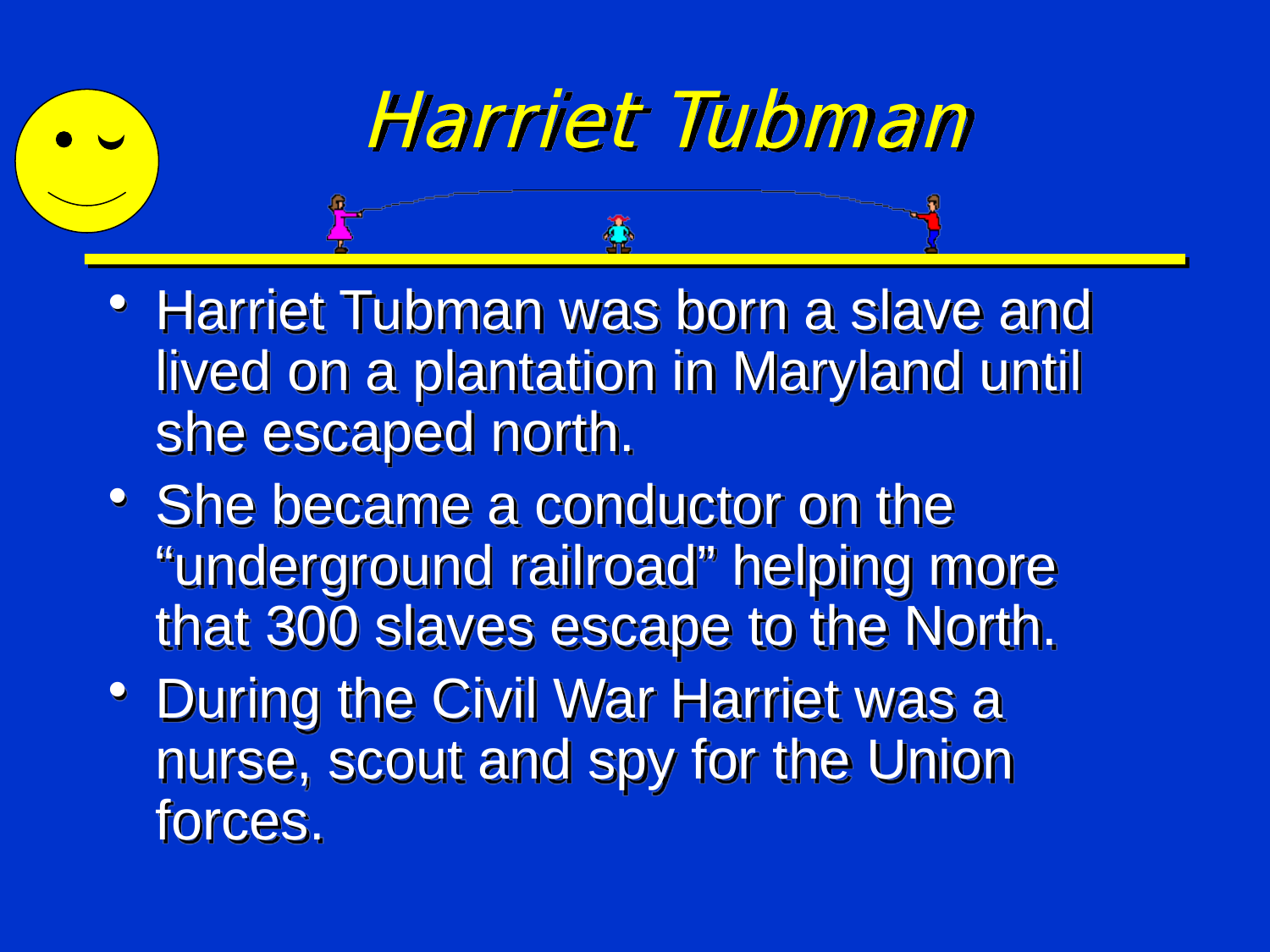

# Harriet Tubman
Harriet Tubman was born a slave and lived on a plantation in Maryland until she escaped north.
She became a conductor on the “underground railroad” helping more that 300 slaves escape to the North.
During the Civil War Harriet was a nurse, scout and spy for the Union forces.